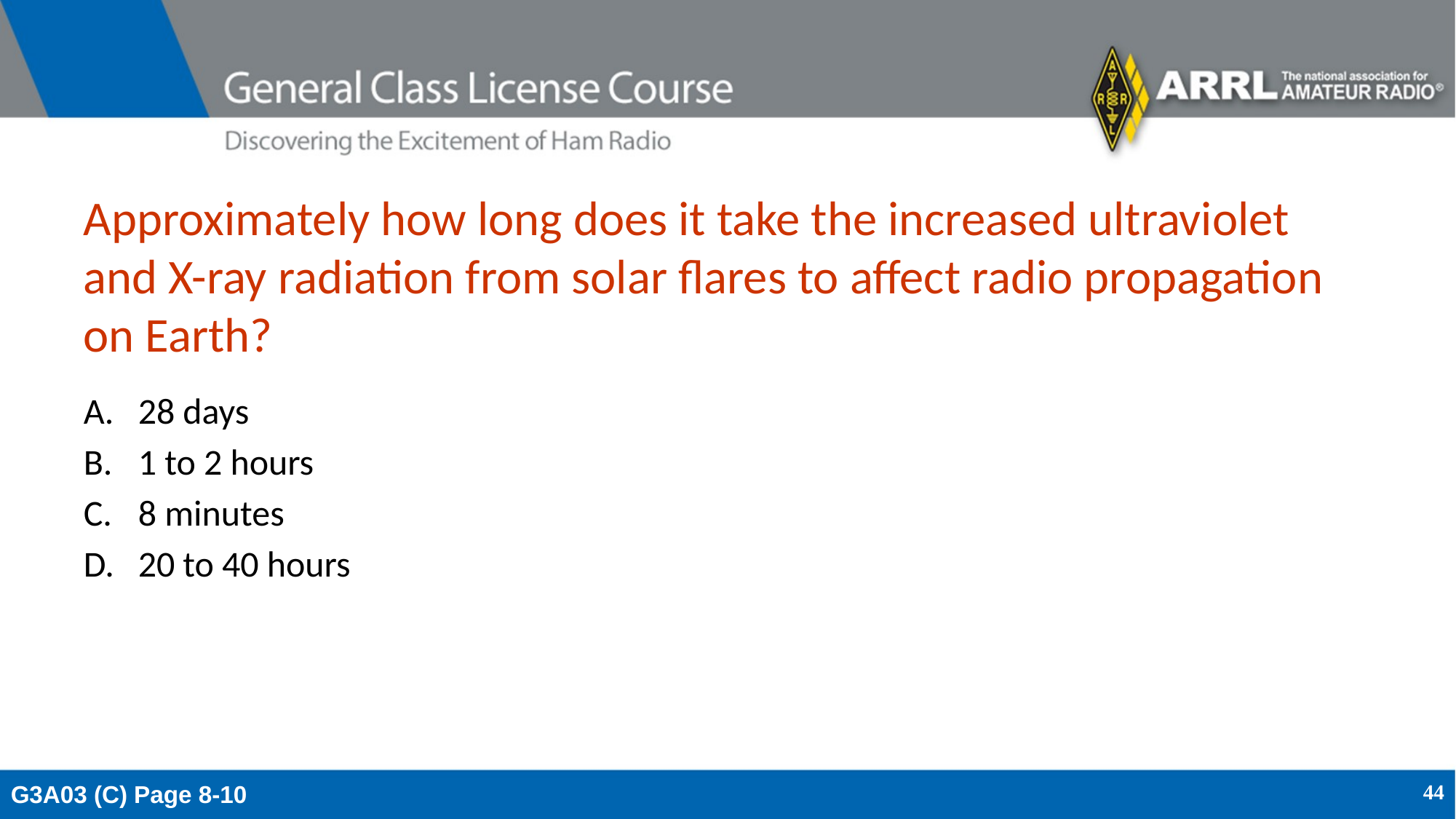

# Approximately how long does it take the increased ultraviolet and X-ray radiation from solar flares to affect radio propagation on Earth?
28 days
1 to 2 hours
8 minutes
20 to 40 hours
G3A03 (C) Page 8-10
44